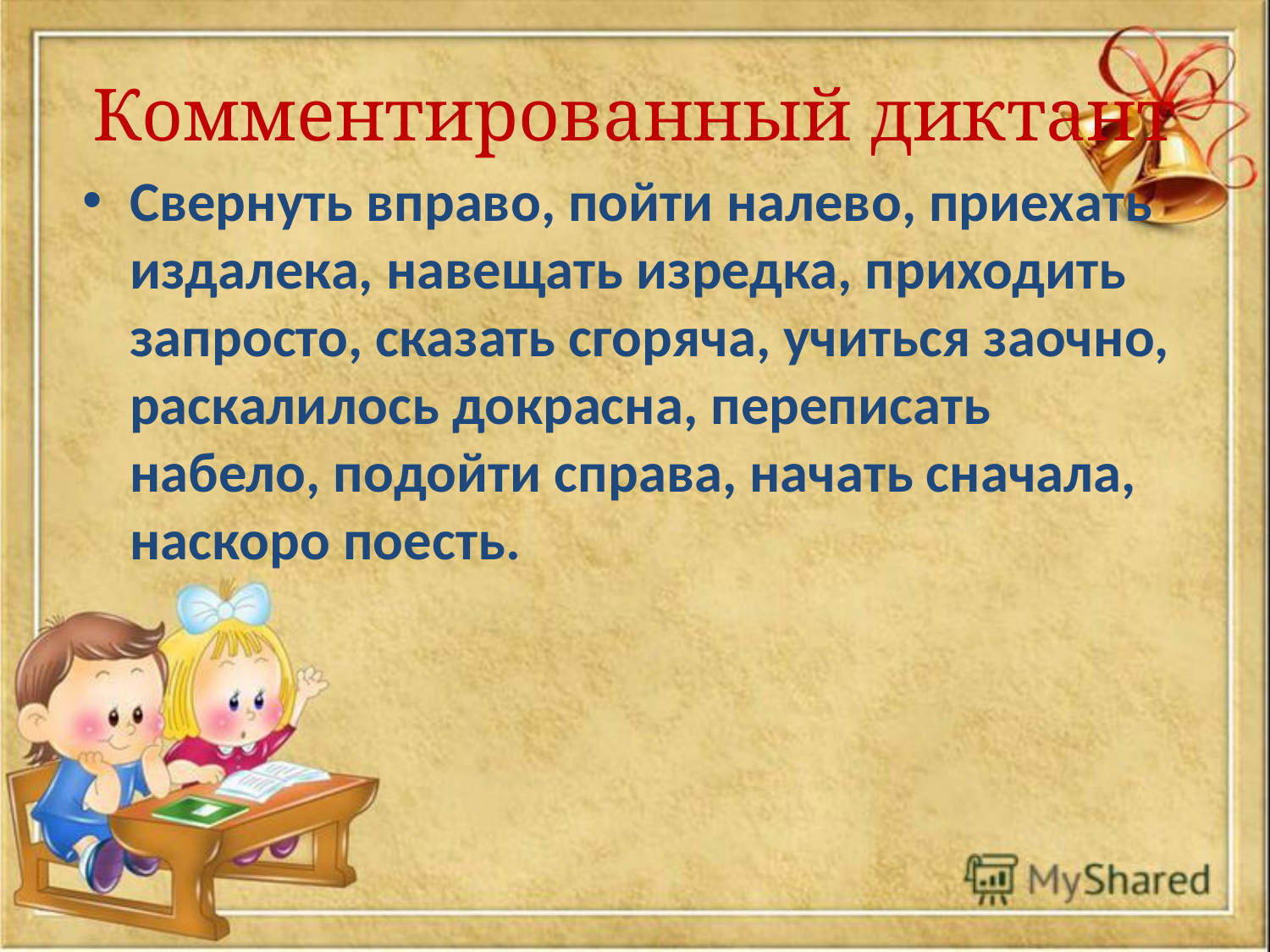

# Комментированный диктант
Свернуть вправо, пойти налево, приехать издалека, навещать изредка, приходить запросто, сказать сгоряча, учиться заочно, раскалилось докрасна, переписать набело, подойти справа, начать сначала, наскоро поесть.